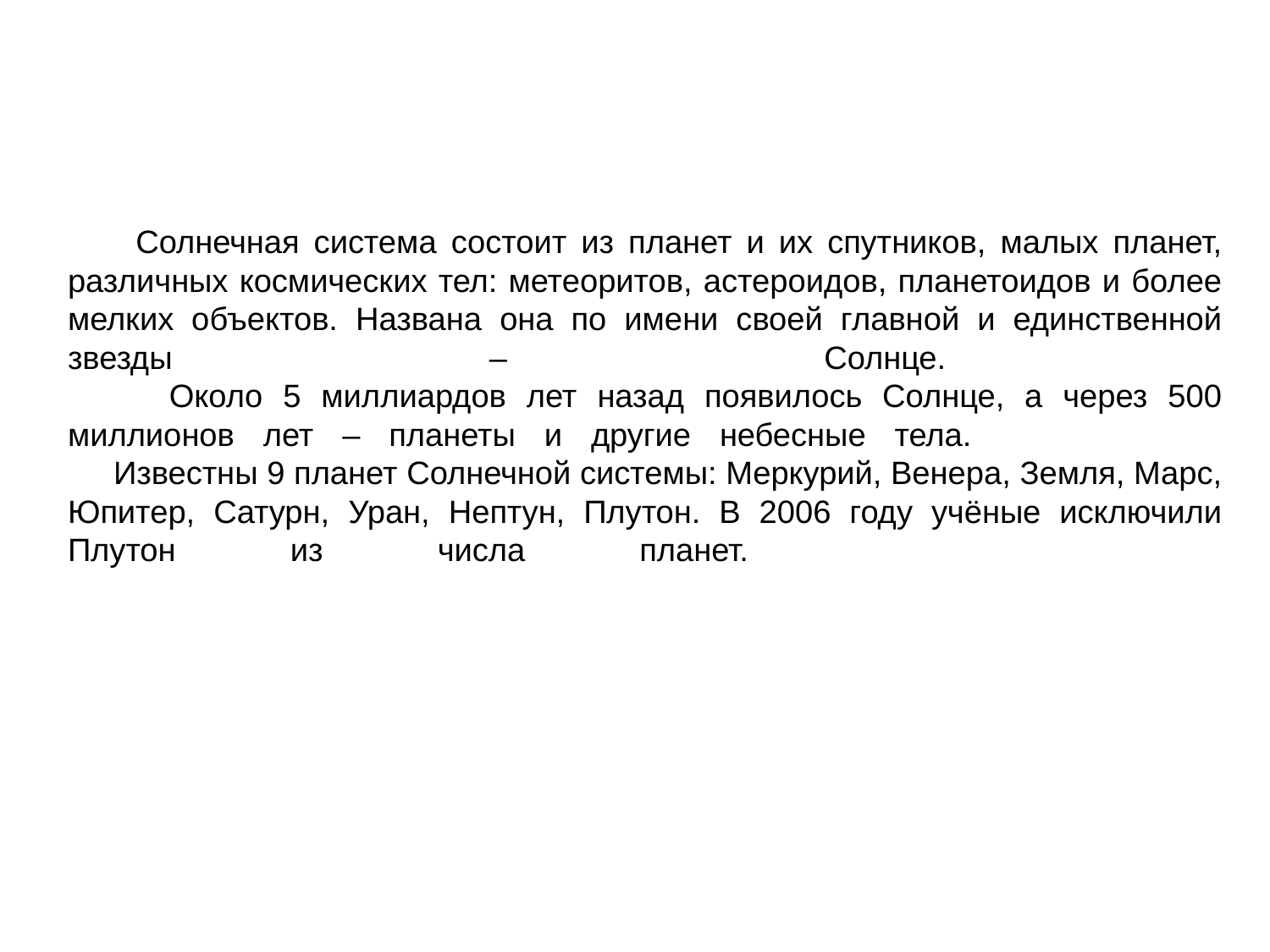

# Солнечная система состоит из планет и их спутников, малых планет, различных космических тел: метеоритов, астероидов, планетоидов и более мелких объектов. Названа она по имени своей главной и единственной звезды – Солнце.пооролллллллллл Около 5 миллиардов лет назад появилось Солнце, а через 500 миллионов лет – планеты и другие небесные тела.ььььььььььььььь Известны 9 планет Солнечной системы: Меркурий, Венера, Земля, Марс, Юпитер, Сатурн, Уран, Нептун, Плутон. В 2006 году учёные исключили Плутон из числа планет.ееееееееееееееееееее